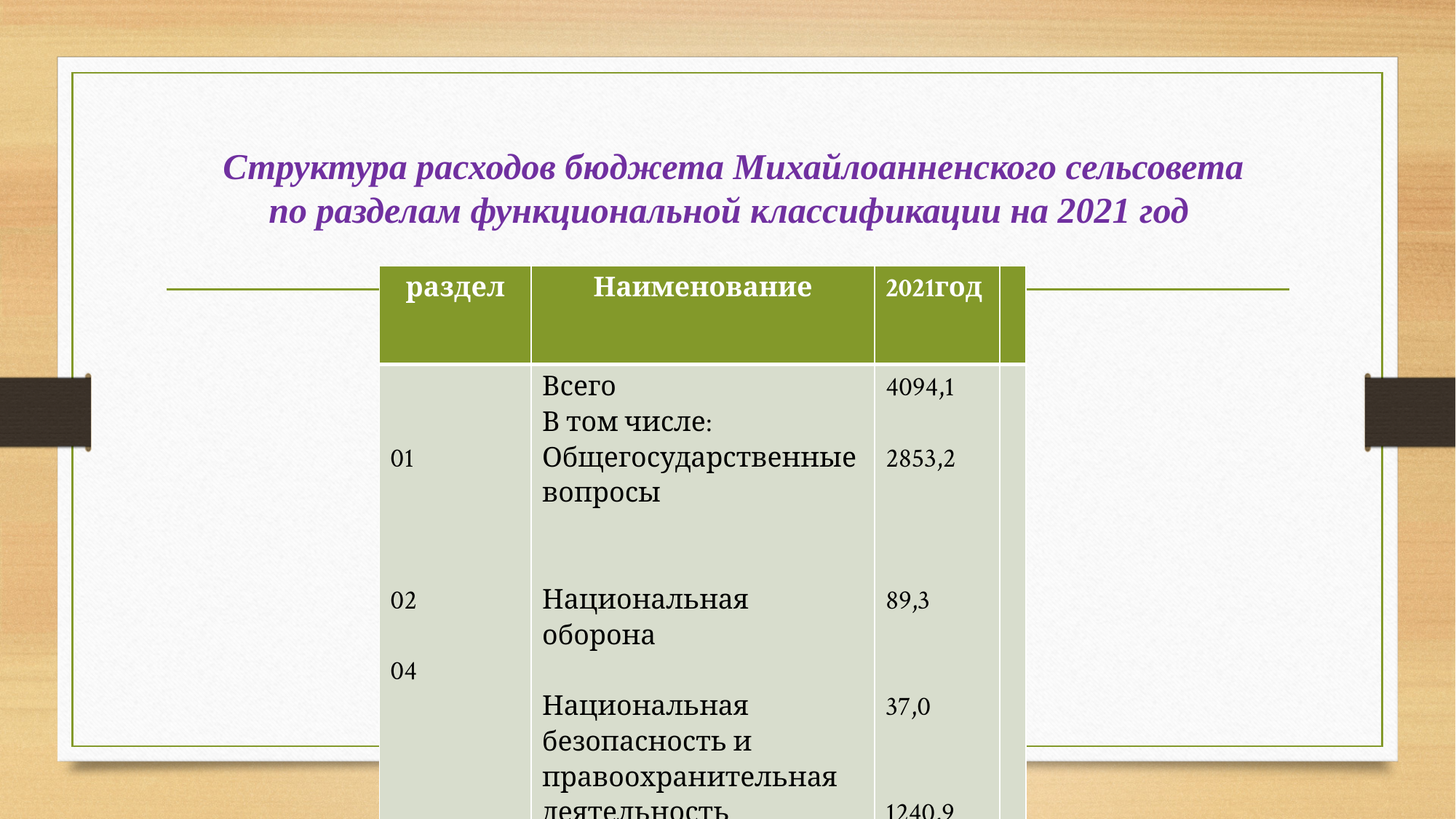

# Структура расходов бюджета Михайлоанненского сельсовета по разделам функциональной классификации на 2021 год
| раздел | Наименование | 2021год |  |
| --- | --- | --- | --- |
| 01 02 04 08 | Всего В том числе: Общегосударственные вопросы Национальная оборона Национальная безопасность и правоохранительная деятельность Культура, Кинематография | 4094,1 2853,2 89,3 37,0 1240,9 |  |